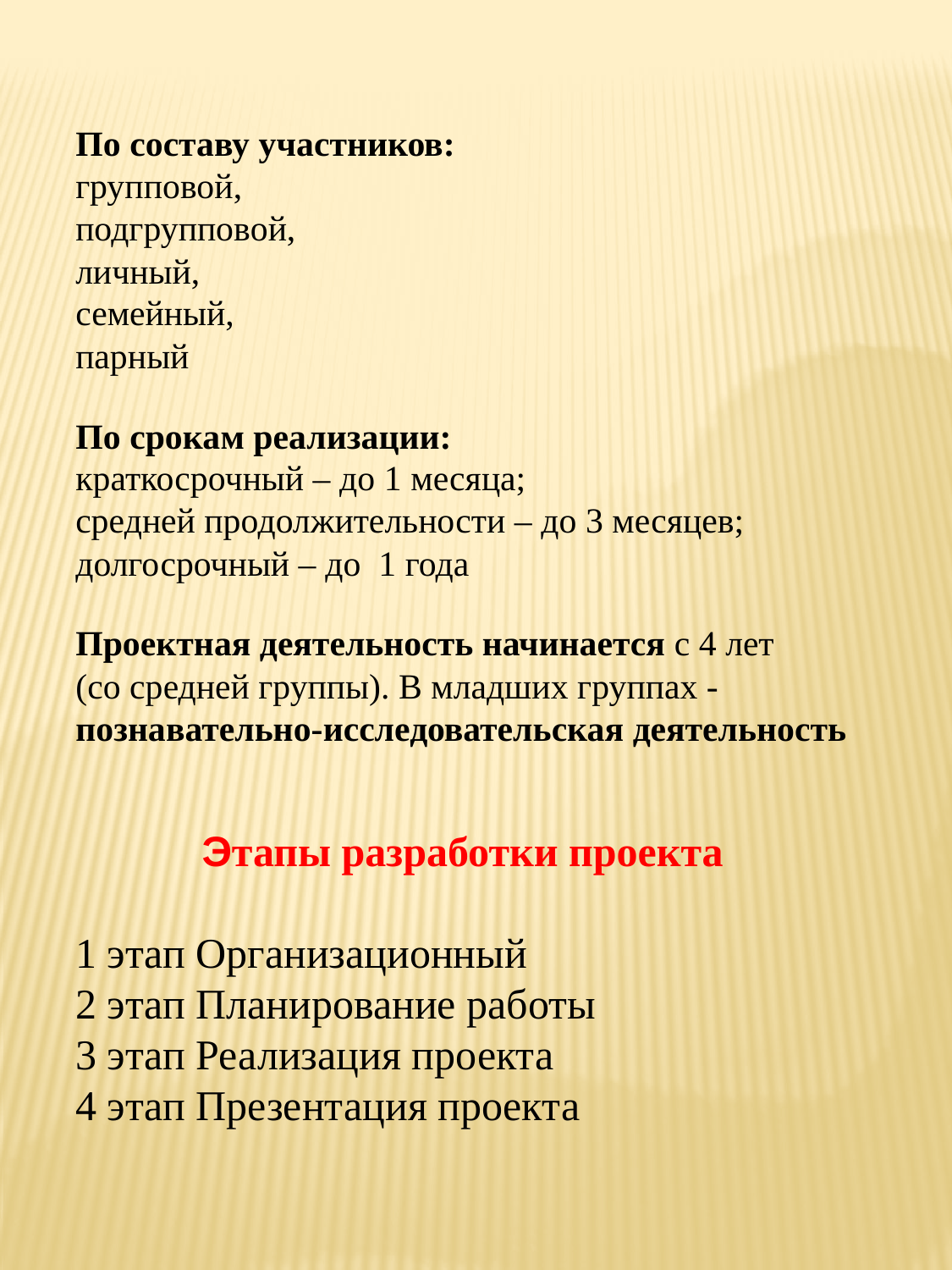

По составу участников:
групповой,
подгрупповой,
личный,
семейный,
парный

По срокам реализации:
краткосрочный – до 1 месяца;
средней продолжительности – до 3 месяцев;
долгосрочный – до  1 года

Проектная деятельность начинается с 4 лет
(со средней группы). В младших группах - познавательно-исследовательская деятельность

Этапы разработки проекта

1 этап Организационный
2 этап Планирование работы
3 этап Реализация проекта
4 этап Презентация проекта